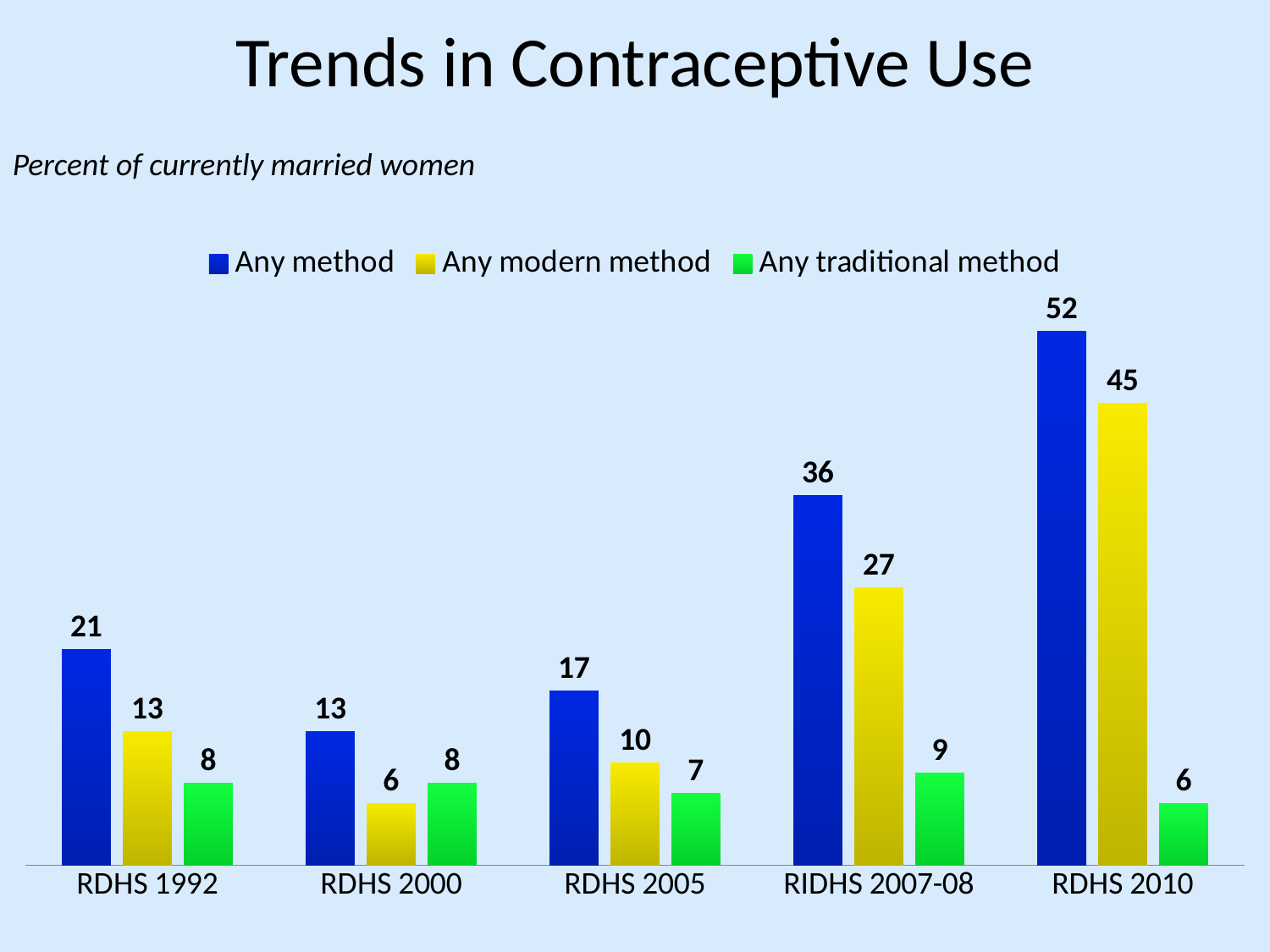

# Trends in Contraceptive Use
Percent of currently married women

### Chart

| Category | Any method | Any modern method | Any traditional method |
|---|---|---|---|
| RDHS 1992 | 21.0 | 13.0 | 8.0 |
| RDHS 2000 | 13.0 | 6.0 | 8.0 |
| RDHS 2005 | 17.0 | 10.0 | 7.0 |
| RIDHS 2007-08 | 36.0 | 27.0 | 9.0 |
| RDHS 2010 | 52.0 | 45.0 | 6.0 |